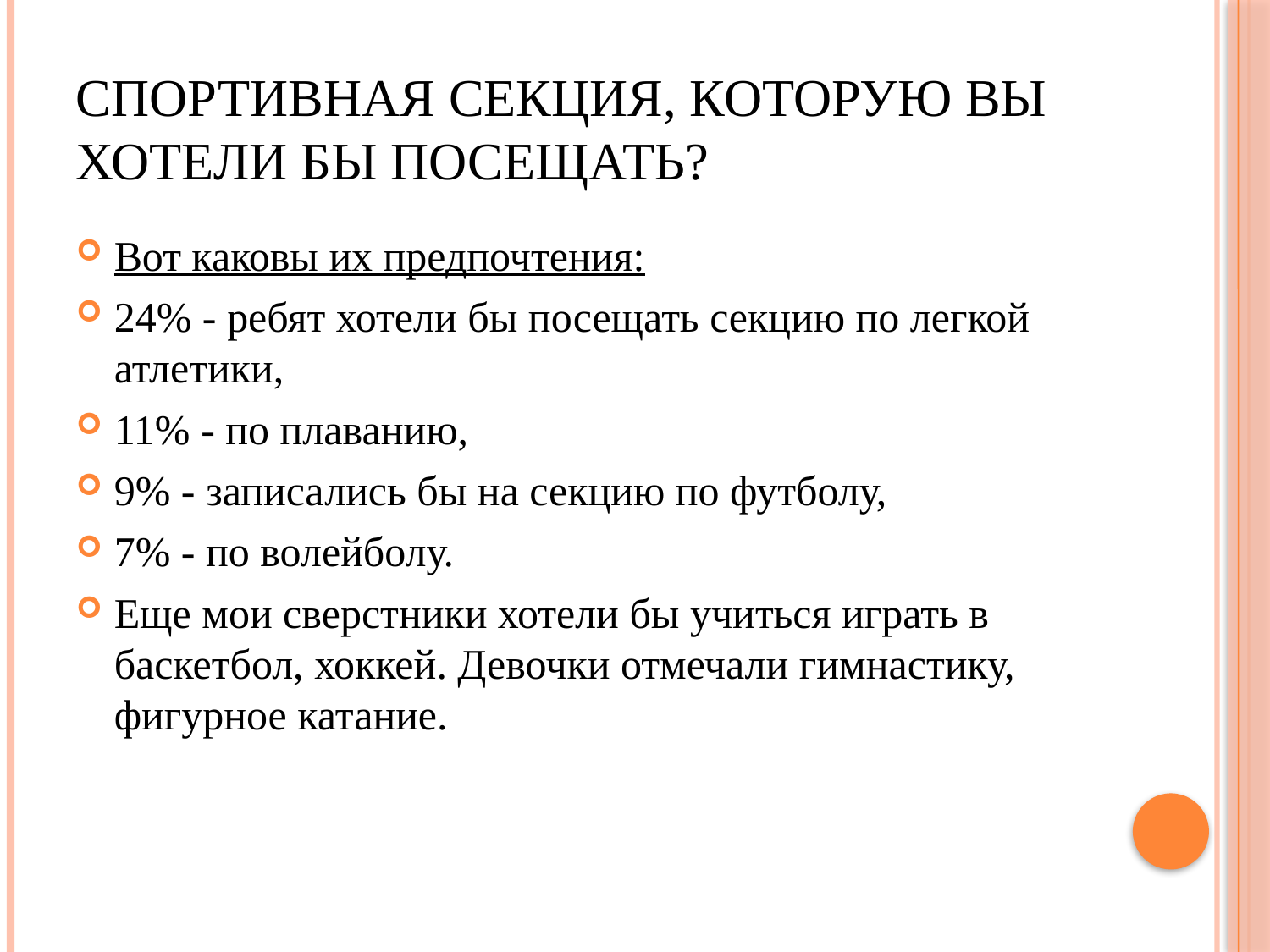

# спортивная секция, которую вы хотели бы посещать?
Вот каковы их предпочтения:
24% - ребят хотели бы посещать секцию по легкой атлетики,
11% - по плаванию,
9% - записались бы на секцию по футболу,
7% - по волейболу.
Еще мои сверстники хотели бы учиться играть в баскетбол, хоккей. Девочки отмечали гимнастику, фигурное катание.